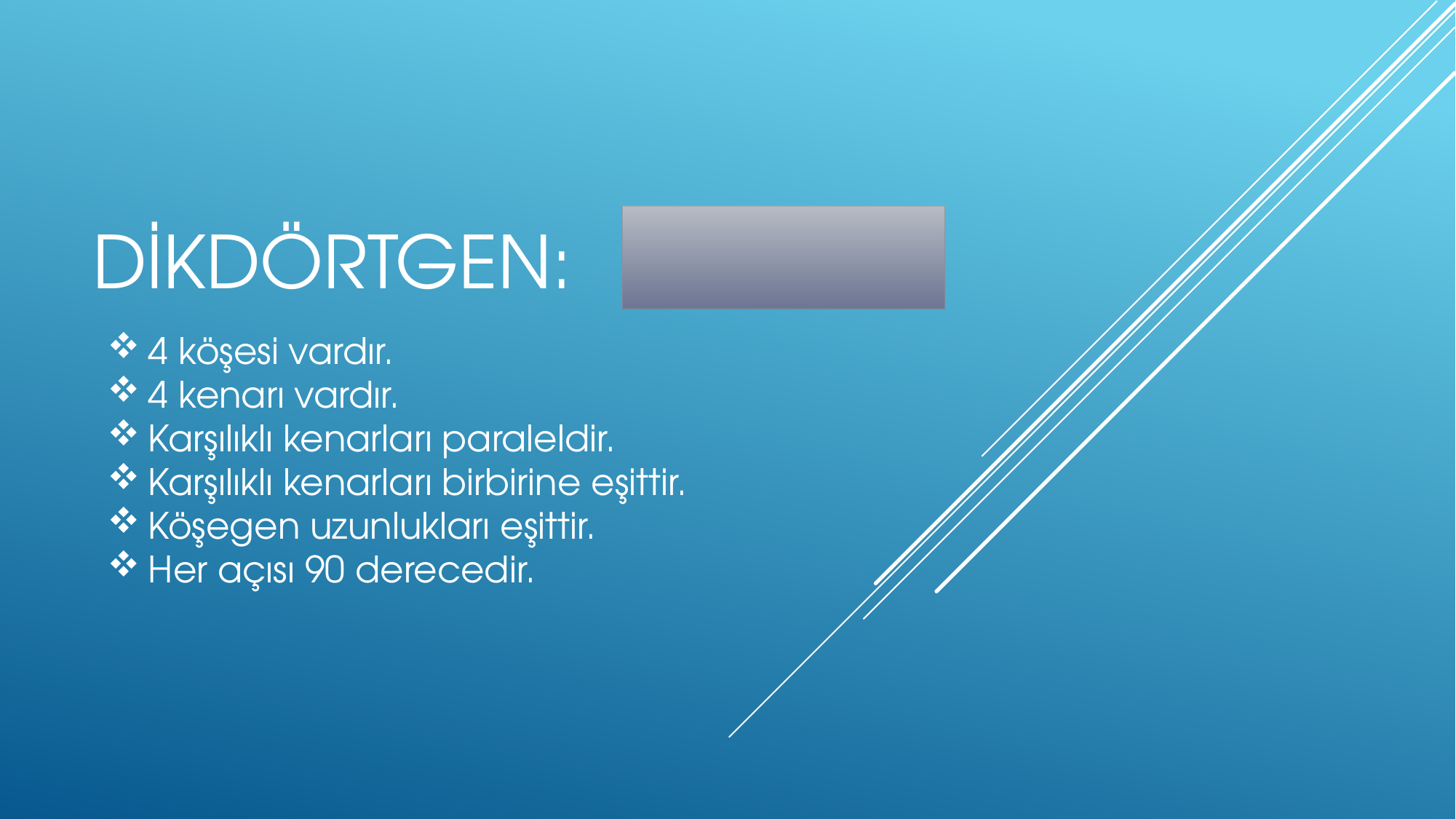

# Dikdörtgen:

4 köşesi vardır.
4 kenarı vardır.
Karşılıklı kenarları paraleldir.
Karşılıklı kenarları birbirine eşittir.
Köşegen uzunlukları eşittir.
Her açısı 90 derecedir.

u